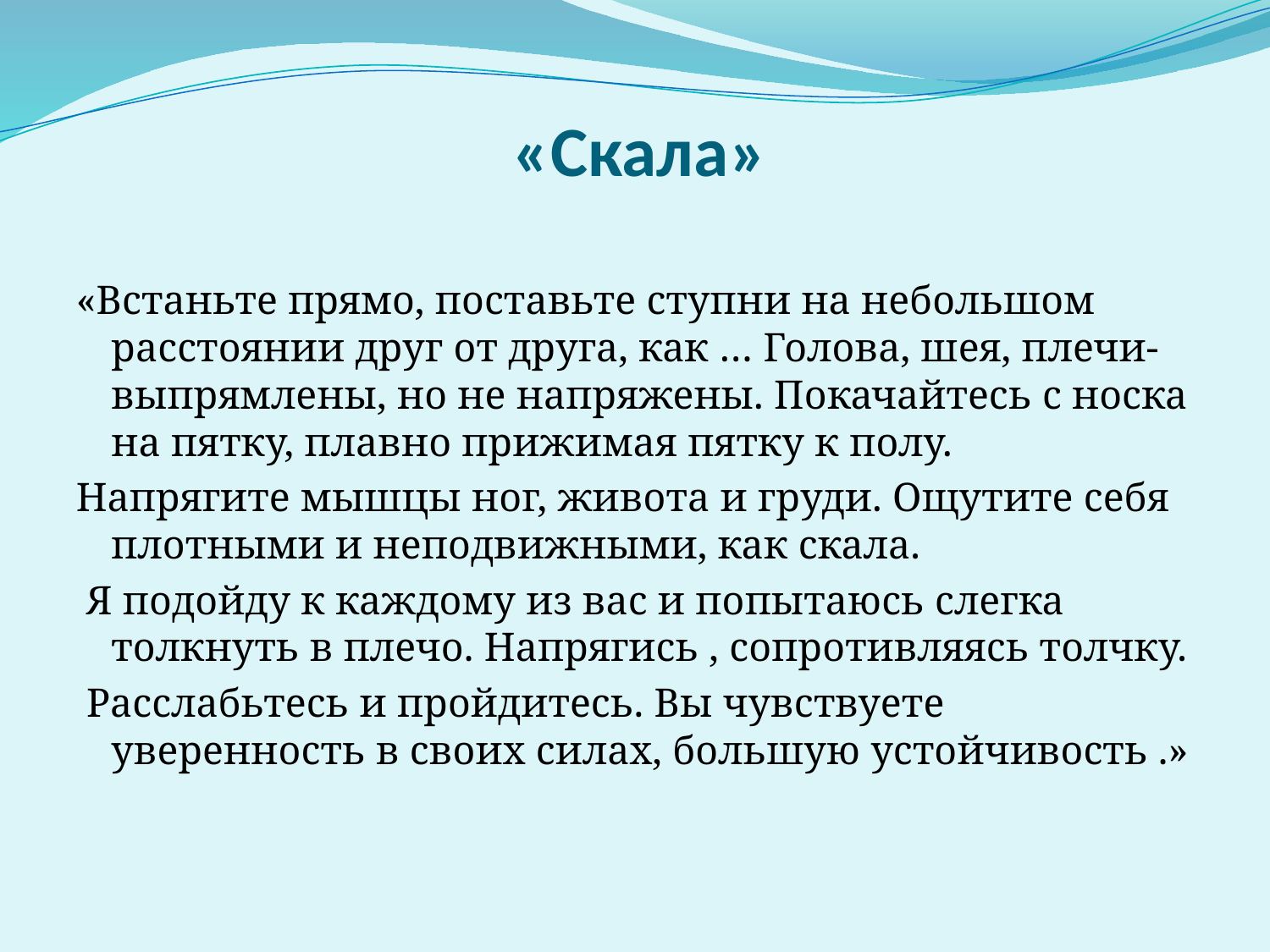

# «Скала»
«Встаньте прямо, поставьте ступни на небольшом расстоянии друг от друга, как … Голова, шея, плечи- выпрямлены, но не напряжены. Покачайтесь с носка на пятку, плавно прижимая пятку к полу.
Напрягите мышцы ног, живота и груди. Ощутите себя плотными и неподвижными, как скала.
 Я подойду к каждому из вас и попытаюсь слегка толкнуть в плечо. Напрягись , сопротивляясь толчку.
 Расслабьтесь и пройдитесь. Вы чувствуете уверенность в своих силах, большую устойчивость .»